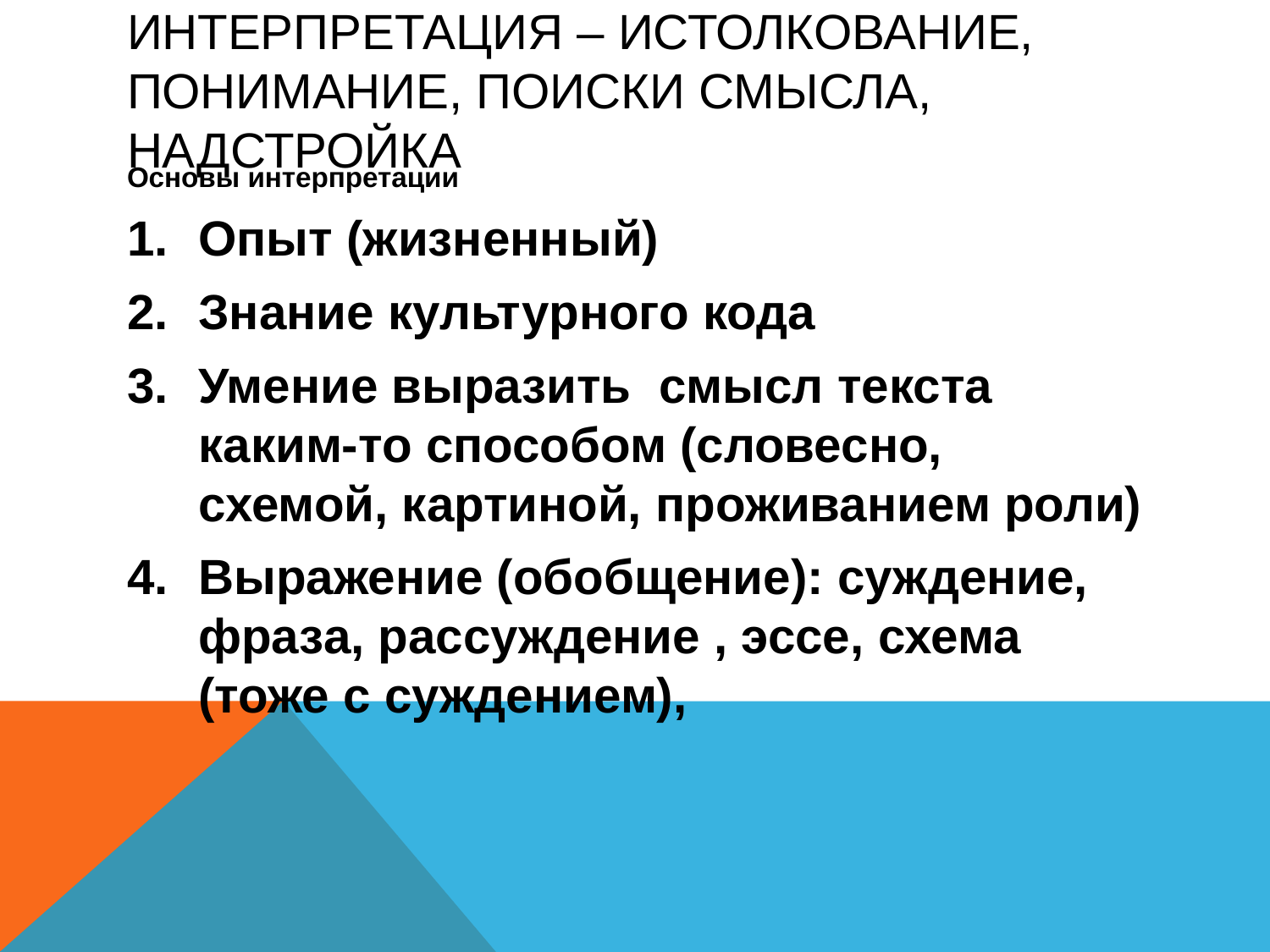

# Интерпретация – истолкование, понимание, поиски смысла, надстройка
Основы интерпретации
Опыт (жизненный)
Знание культурного кода
Умение выразить  смысл текста каким-то способом (словесно, схемой, картиной, проживанием роли)
Выражение (обобщение): суждение,  фраза, рассуждение , эссе, схема (тоже с суждением),